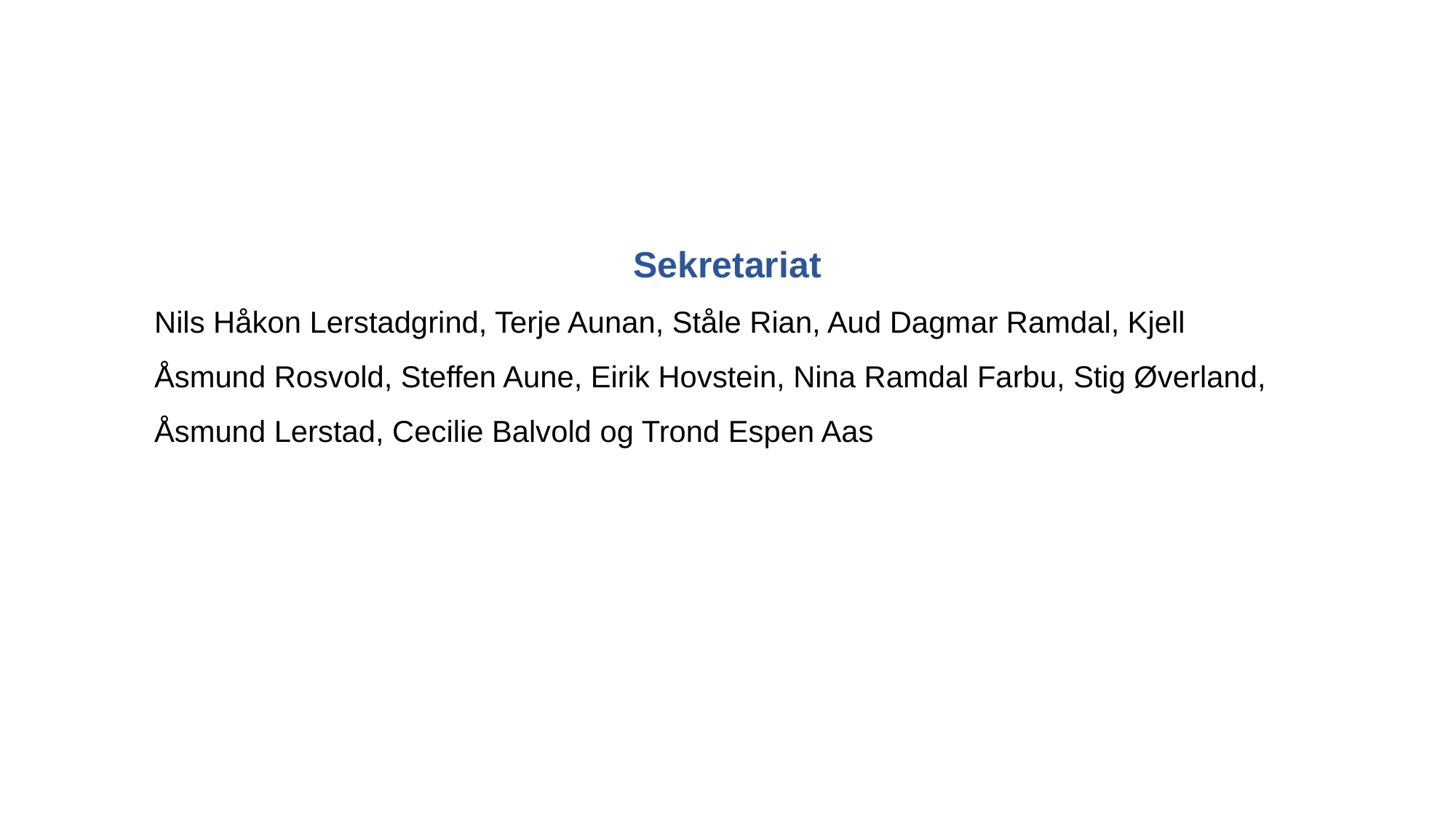

Sekretariat
Nils Håkon Lerstadgrind, Terje Aunan, Ståle Rian, Aud Dagmar Ramdal, Kjell Åsmund Rosvold, Steffen Aune, Eirik Hovstein, Nina Ramdal Farbu, Stig Øverland, Åsmund Lerstad, Cecilie Balvold og Trond Espen Aas